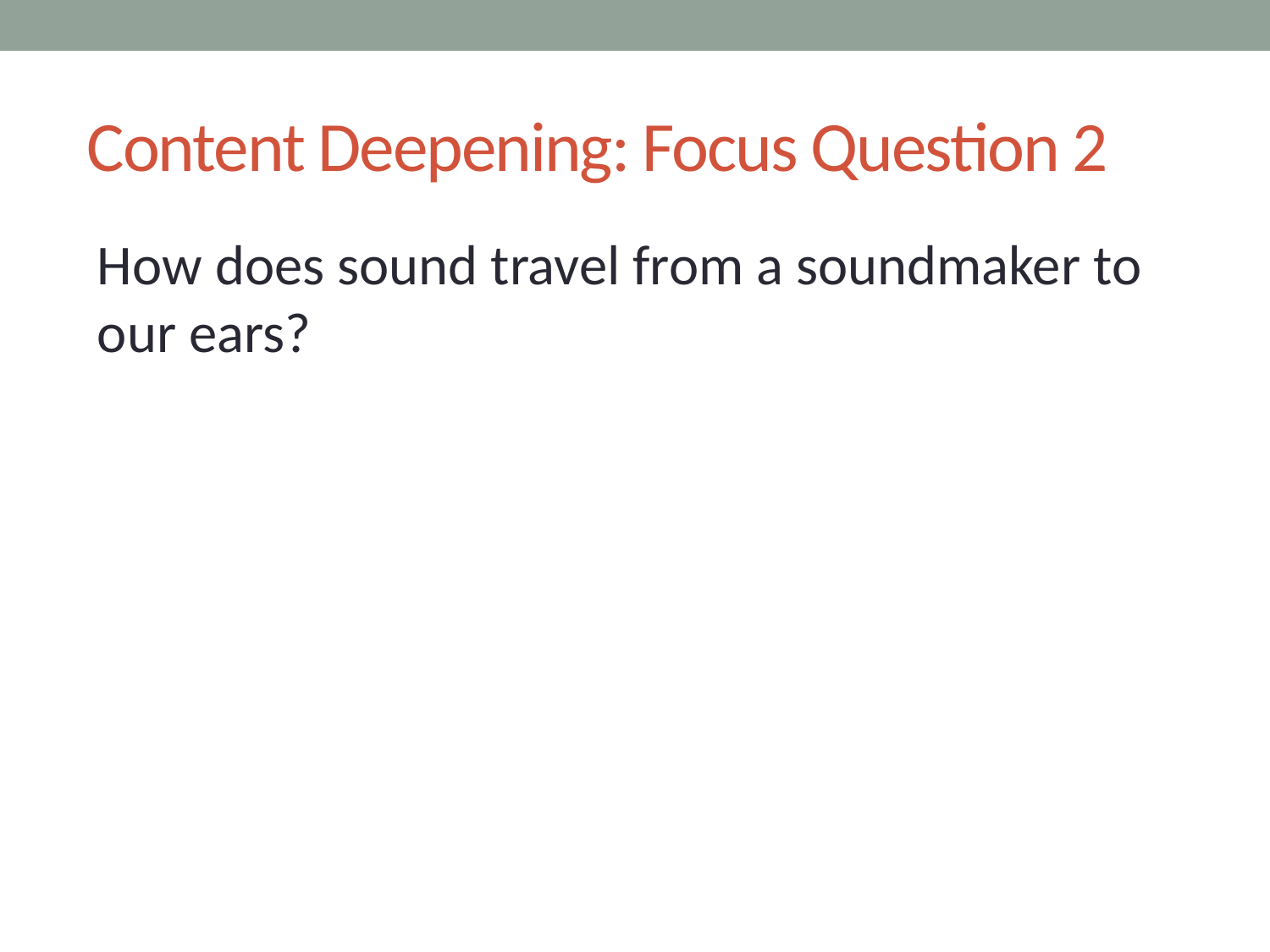

# Content Deepening: Focus Question 2
How does sound travel from a soundmaker to our ears?